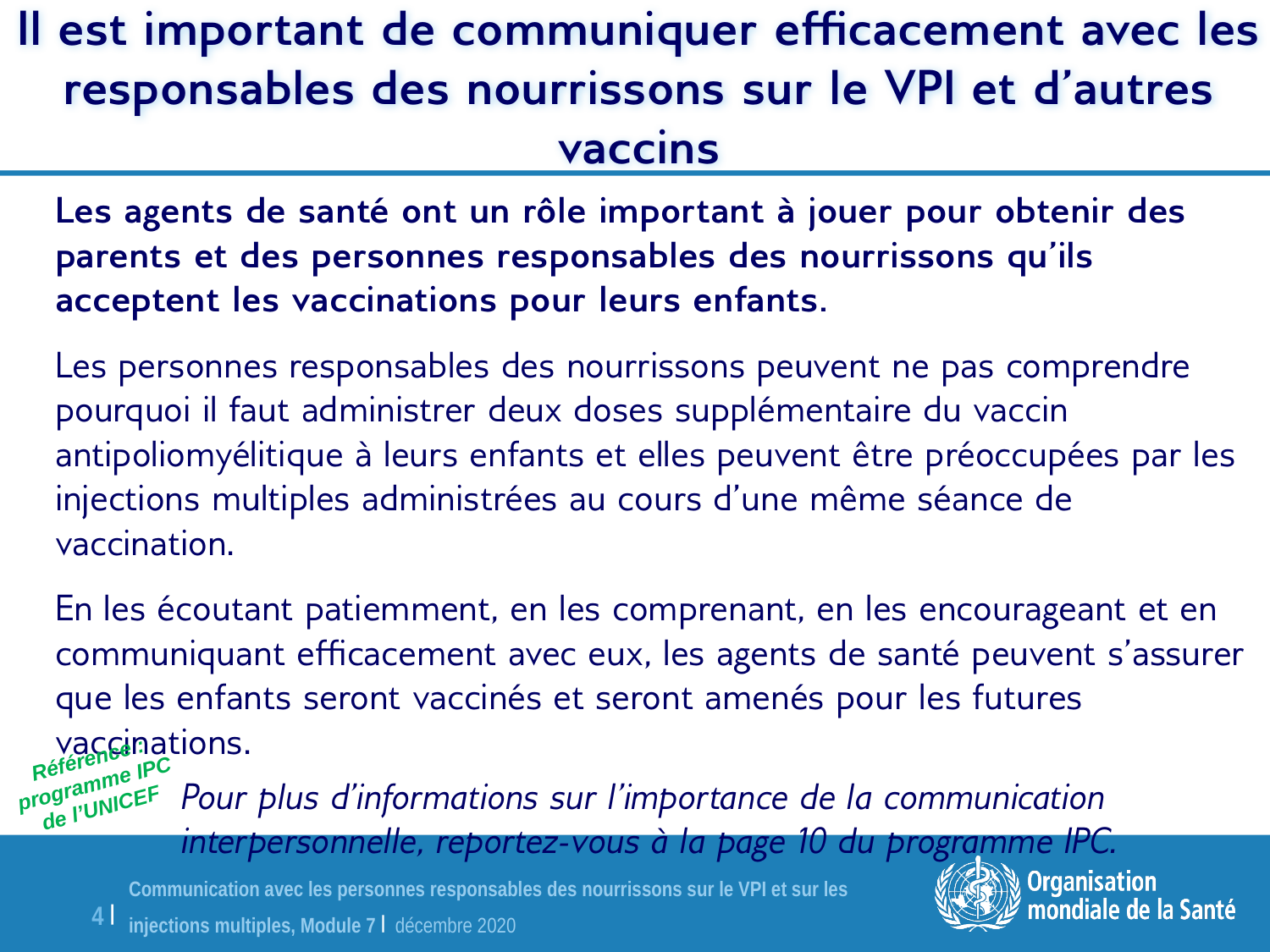

Il est important de communiquer efficacement avec les responsables des nourrissons sur le VPI et d’autres vaccins
Les agents de santé ont un rôle important à jouer pour obtenir des parents et des personnes responsables des nourrissons qu’ils acceptent les vaccinations pour leurs enfants.
Les personnes responsables des nourrissons peuvent ne pas comprendre pourquoi il faut administrer deux doses supplémentaire du vaccin antipoliomyélitique à leurs enfants et elles peuvent être préoccupées par les injections multiples administrées au cours d’une même séance de vaccination.
En les écoutant patiemment, en les comprenant, en les encourageant et en communiquant efficacement avec eux, les agents de santé peuvent s’assurer que les enfants seront vaccinés et seront amenés pour les futures vaccinations.
Pour plus d’informations sur l’importance de la communication interpersonnelle, reportez-vous à la page 10 du programme IPC.

Référence : programme IPC de l’UNICEF